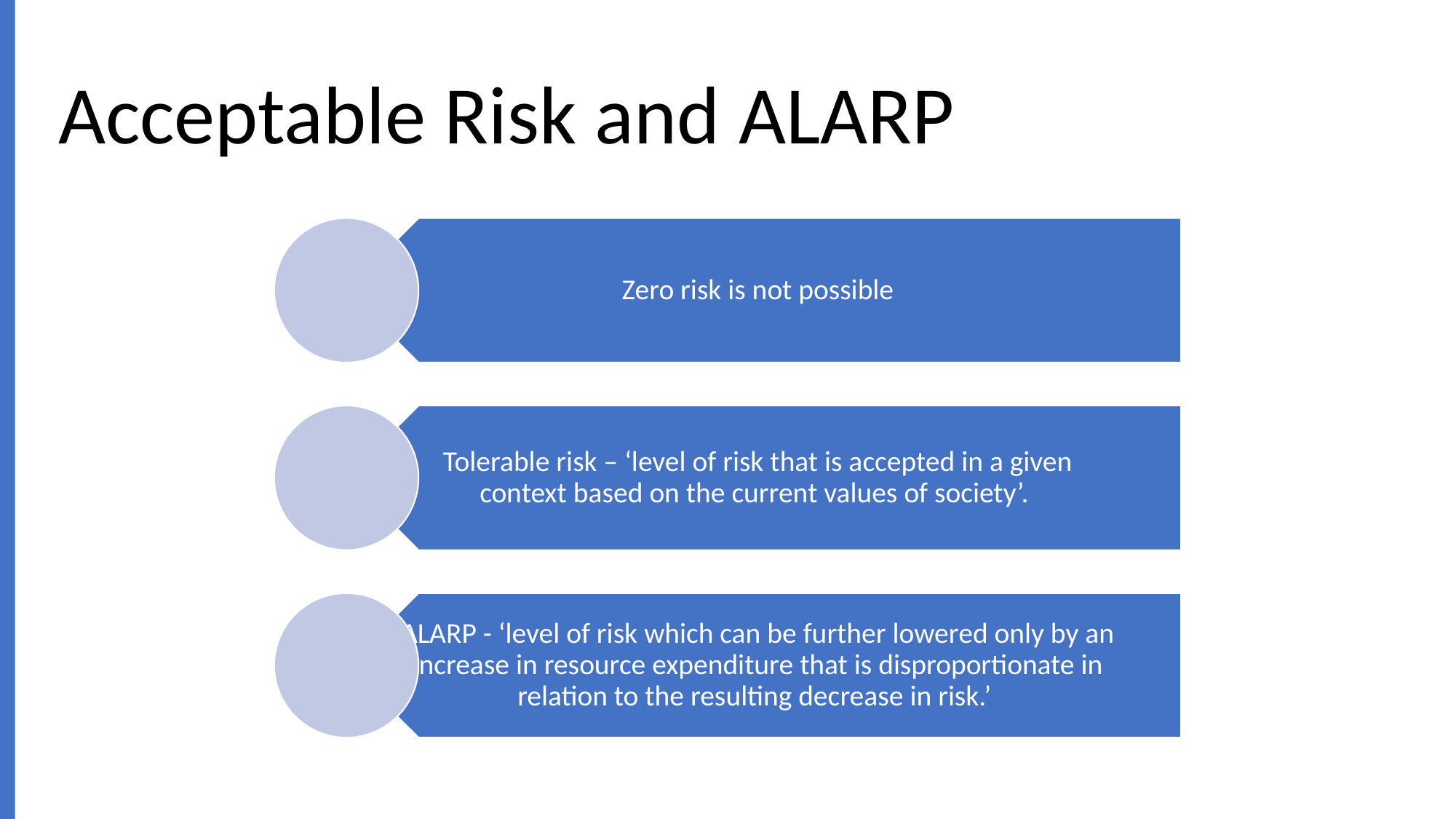

# Acceptable Risk and ALARP
Zero risk is not possible
Tolerable risk – ‘level of risk that is accepted in a given context based on the current values of society’.
ALARP - ‘level of risk which can be further lowered only by an increase in resource expenditure that is disproportionate in relation to the resulting decrease in risk.’